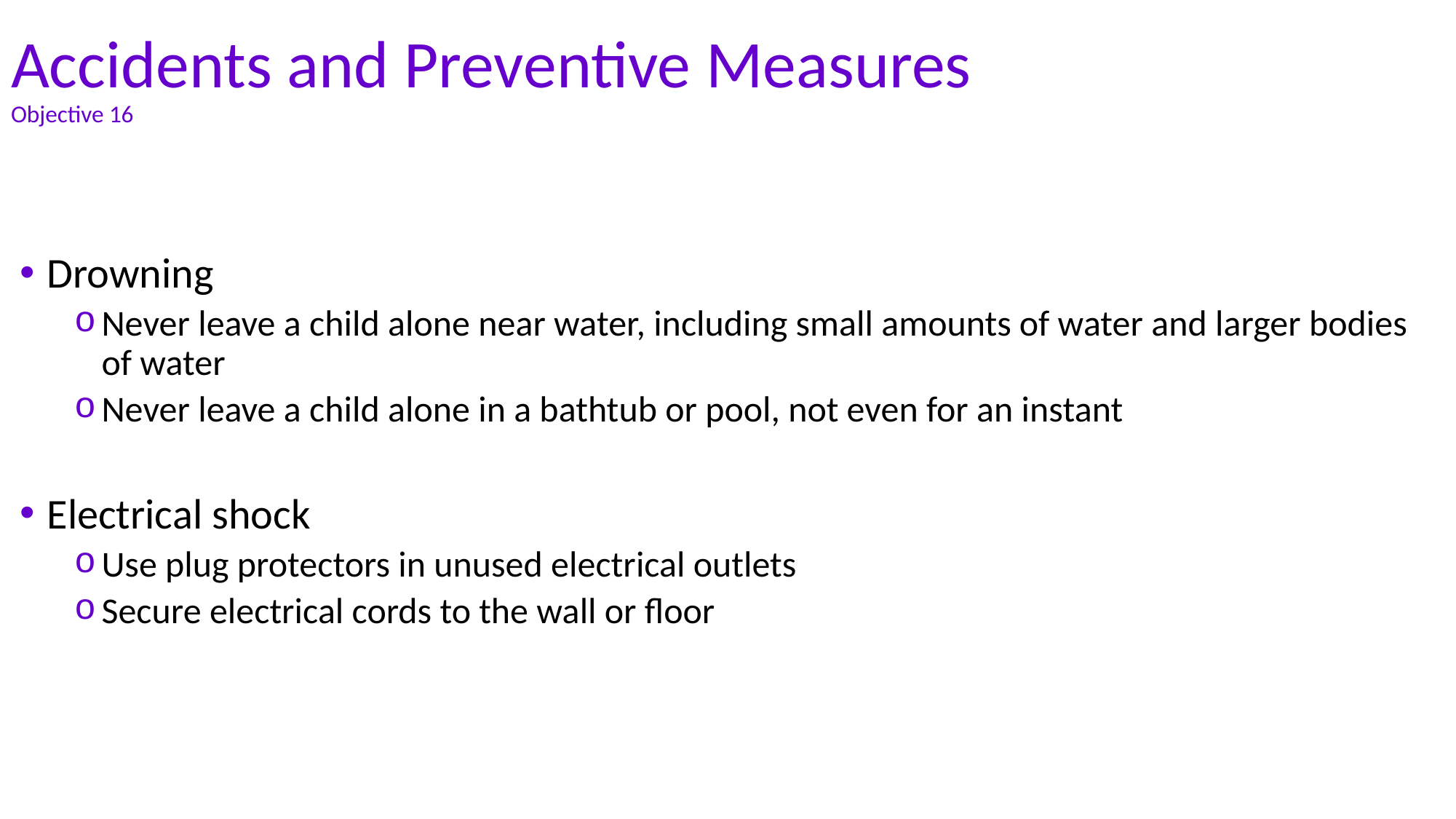

# Accidents and Preventive Measures Objective 16
Drowning
Never leave a child alone near water, including small amounts of water and larger bodies of water
Never leave a child alone in a bathtub or pool, not even for an instant

Electrical shock
Use plug protectors in unused electrical outlets
Secure electrical cords to the wall or floor